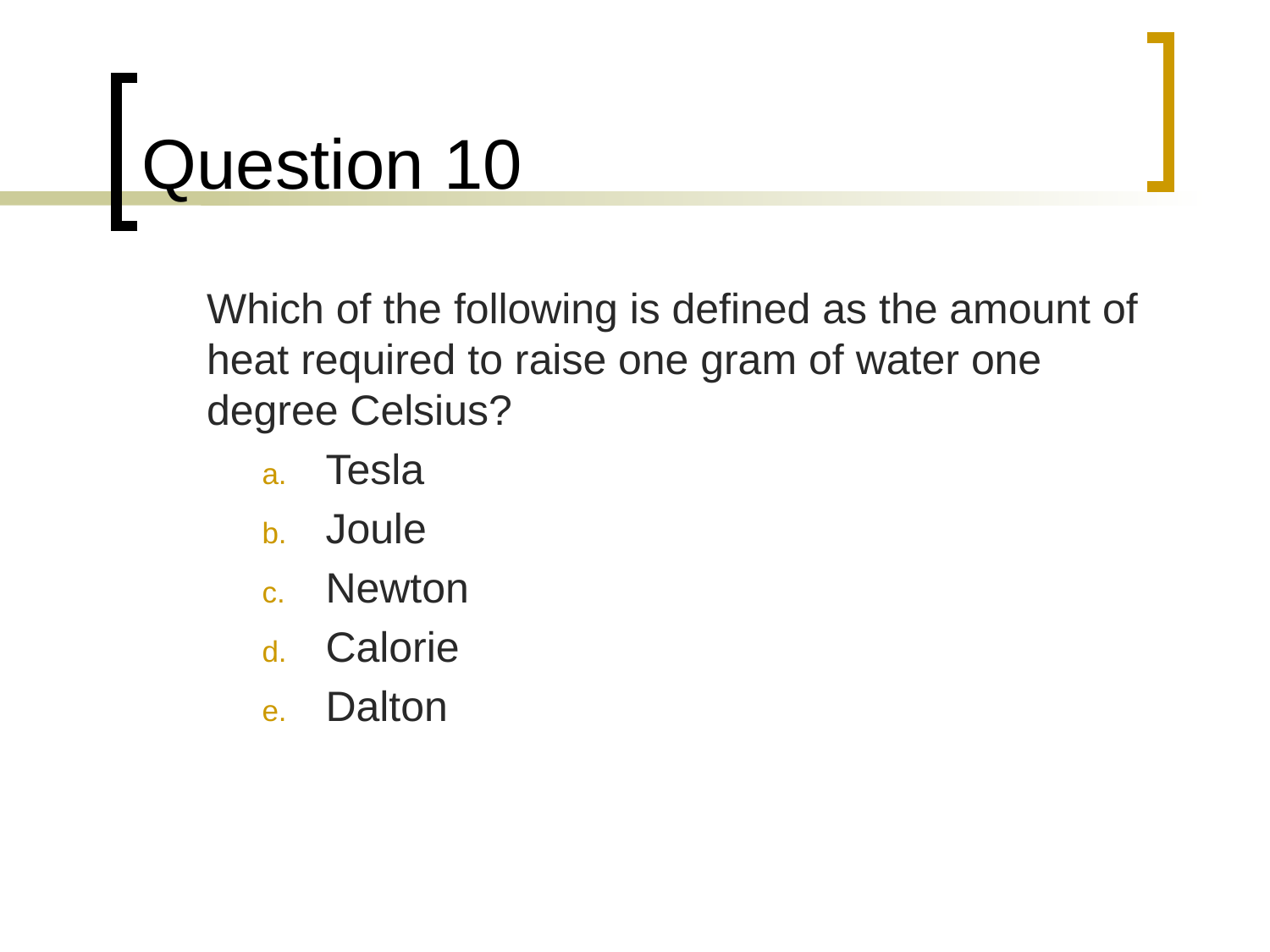

# Question 10
	Which of the following is defined as the amount of heat required to raise one gram of water one degree Celsius?
Tesla
Joule
Newton
Calorie
Dalton